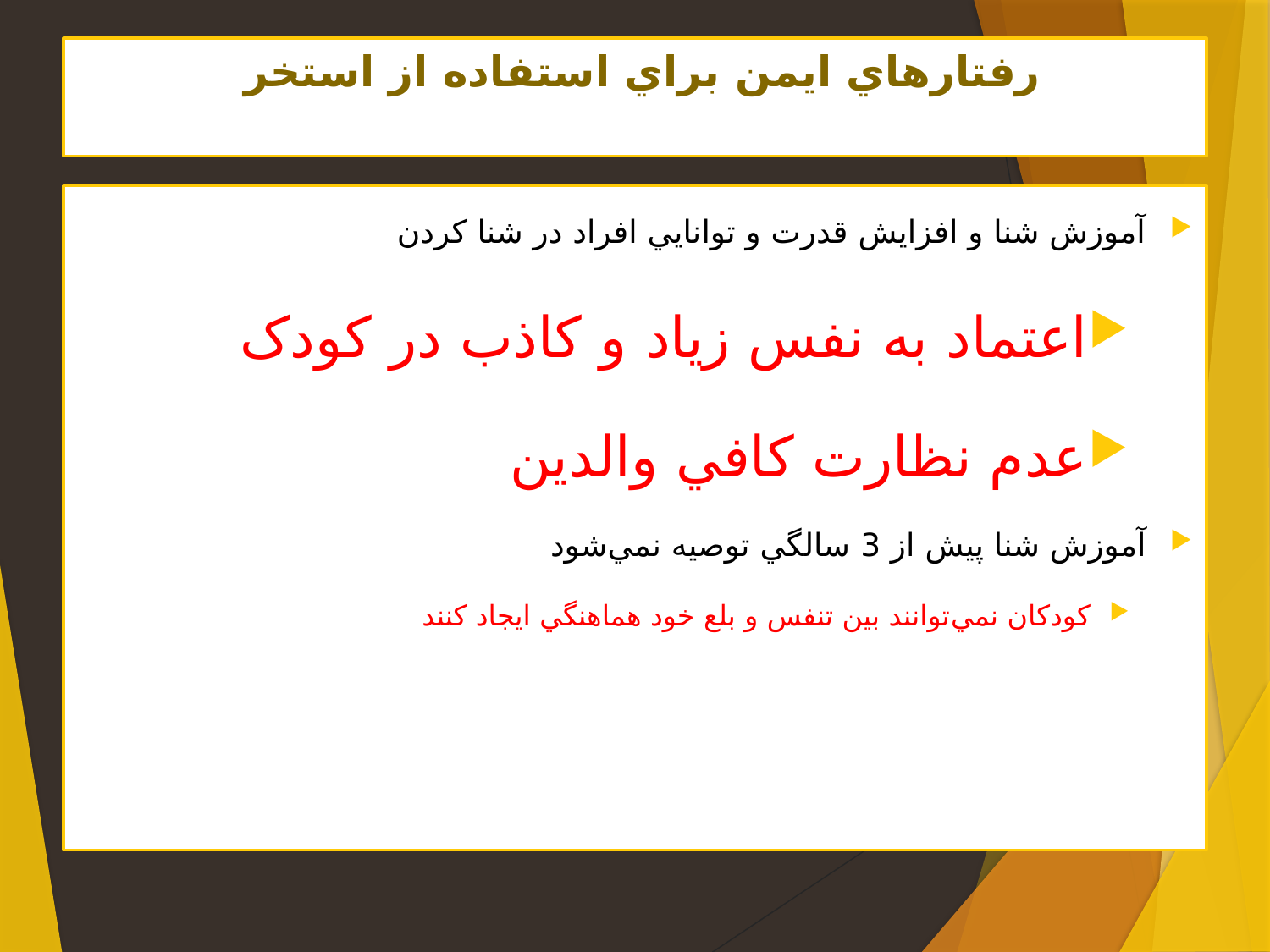

# رفتارهاي ايمن براي استفاده از استخر
آموزش شنا و افزايش قدرت و توانايي افراد در شنا كردن
اعتماد به نفس زياد و کاذب در کودک
عدم نظارت كافي والدين
آموزش شنا پيش از 3 سالگي توصيه نمي‌شود
كودكان نمي‌توانند بين تنفس و بلع خود هماهنگي ايجاد كنند